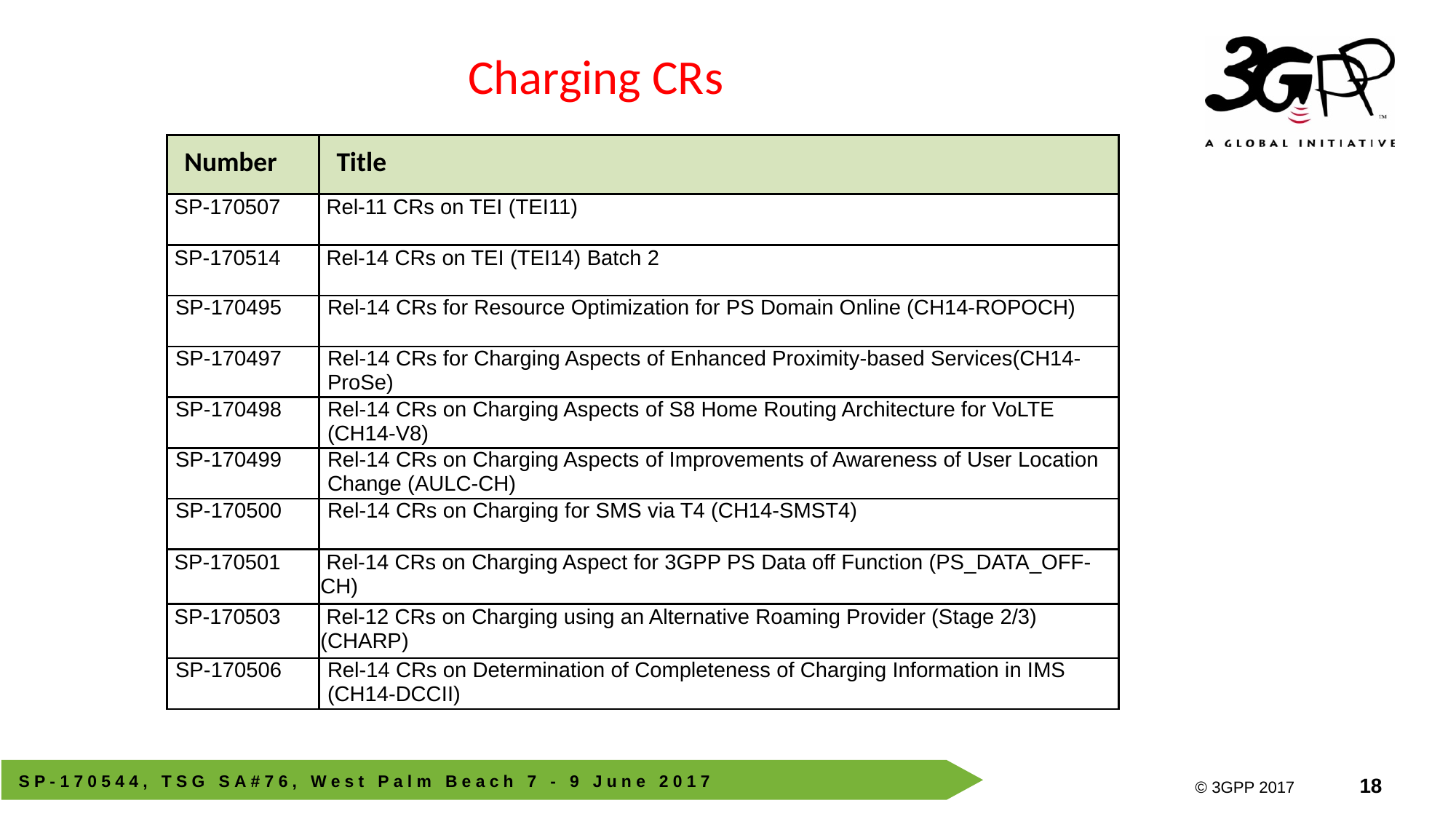

Charging CRs
| Number | Title |
| --- | --- |
| SP-170507 | Rel-11 CRs on TEI (TEI11) |
| SP-170514 | Rel-14 CRs on TEI (TEI14) Batch 2 |
| SP-170495 | Rel-14 CRs for Resource Optimization for PS Domain Online (CH14-ROPOCH) |
| SP-170497 | Rel-14 CRs for Charging Aspects of Enhanced Proximity-based Services(CH14-ProSe) |
| SP-170498 | Rel-14 CRs on Charging Aspects of S8 Home Routing Architecture for VoLTE (CH14-V8) |
| SP-170499 | Rel-14 CRs on Charging Aspects of Improvements of Awareness of User Location Change (AULC-CH) |
| SP-170500 | Rel-14 CRs on Charging for SMS via T4 (CH14-SMST4) |
| SP-170501 | Rel-14 CRs on Charging Aspect for 3GPP PS Data off Function (PS\_DATA\_OFF-CH) |
| SP-170503 | Rel-12 CRs on Charging using an Alternative Roaming Provider (Stage 2/3) (CHARP) |
| SP-170506 | Rel-14 CRs on Determination of Completeness of Charging Information in IMS (CH14-DCCII) |